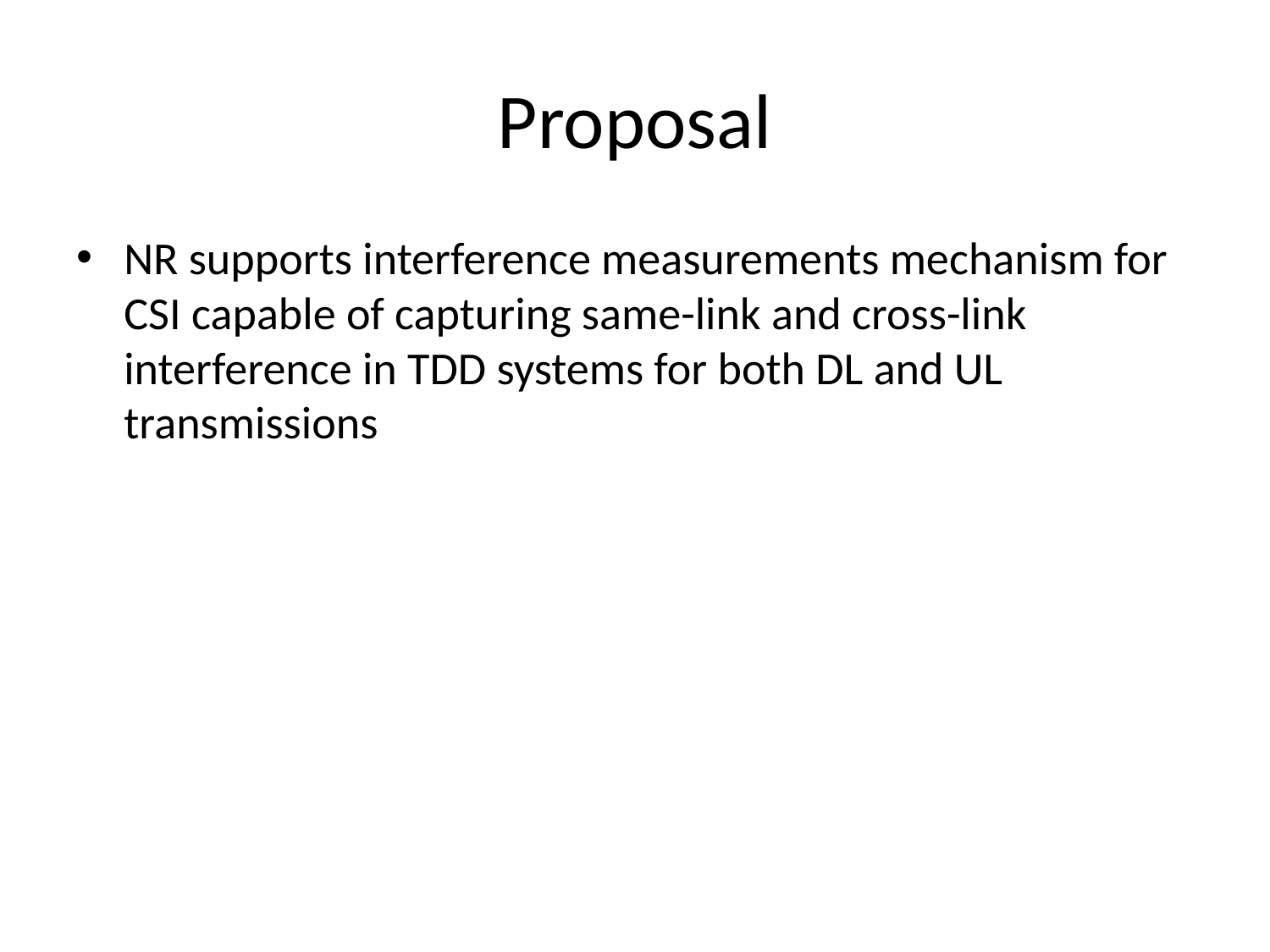

# Proposal
NR supports interference measurements mechanism for CSI capable of capturing same-link and cross-link interference in TDD systems for both DL and UL transmissions